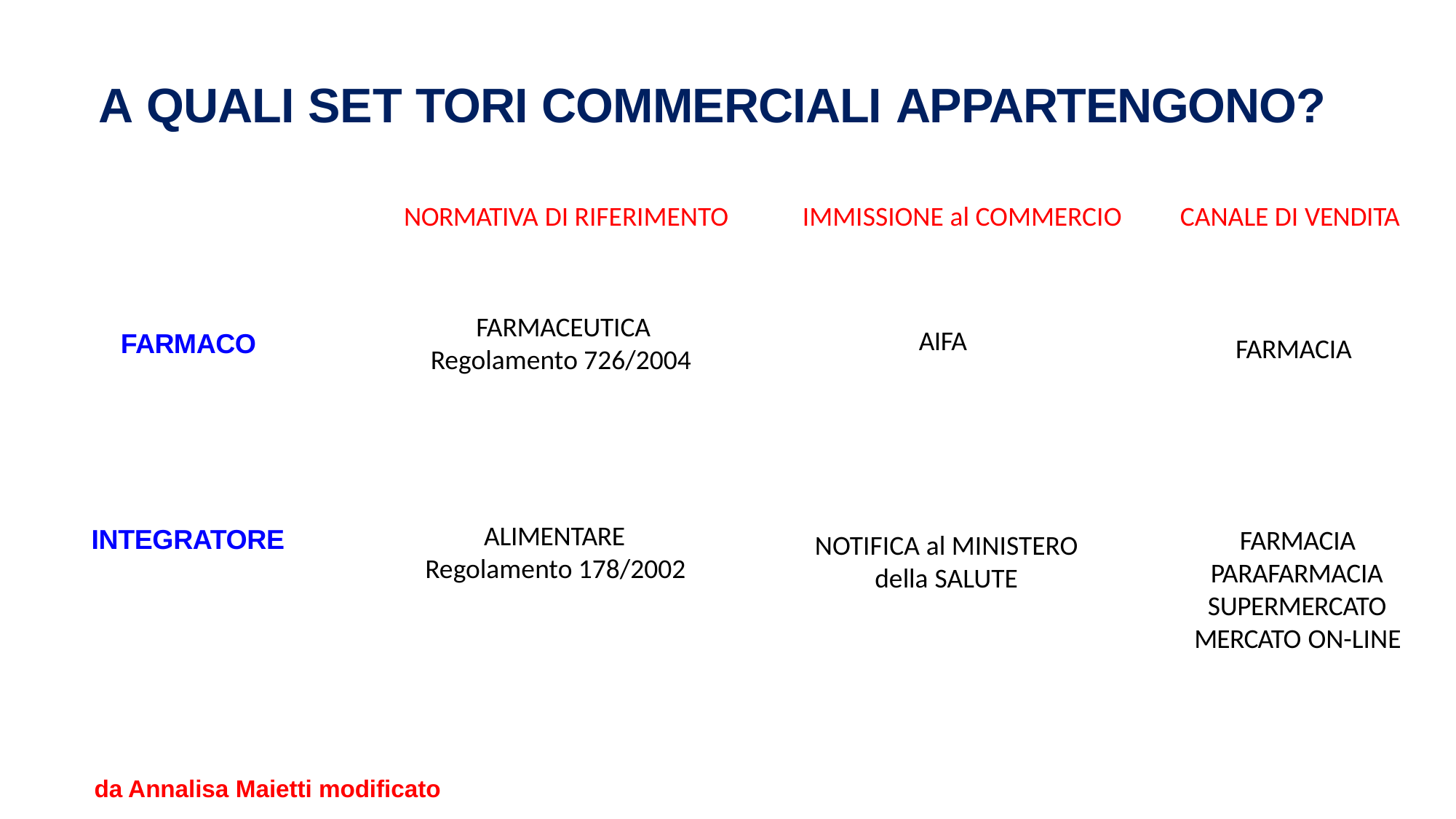

A QUALI SET TORI COMMERCIALI APPARTENGONO?
NORMATIVA DI RIFERIMENTO
IMMISSIONE al COMMERCIO
CANALE DI VENDITA
FARMACEUTICA
Regolamento 726/2004
AIFA
FARMACO
FARMACIA
ALIMENTARE
Regolamento 178/2002
FARMACIA
INTEGRATORE
NOTIFICA al MINISTERO
della SALUTE
PARAFARMACIA
SUPERMERCATO
MERCATO ON-LINE
da Annalisa Maietti modificato